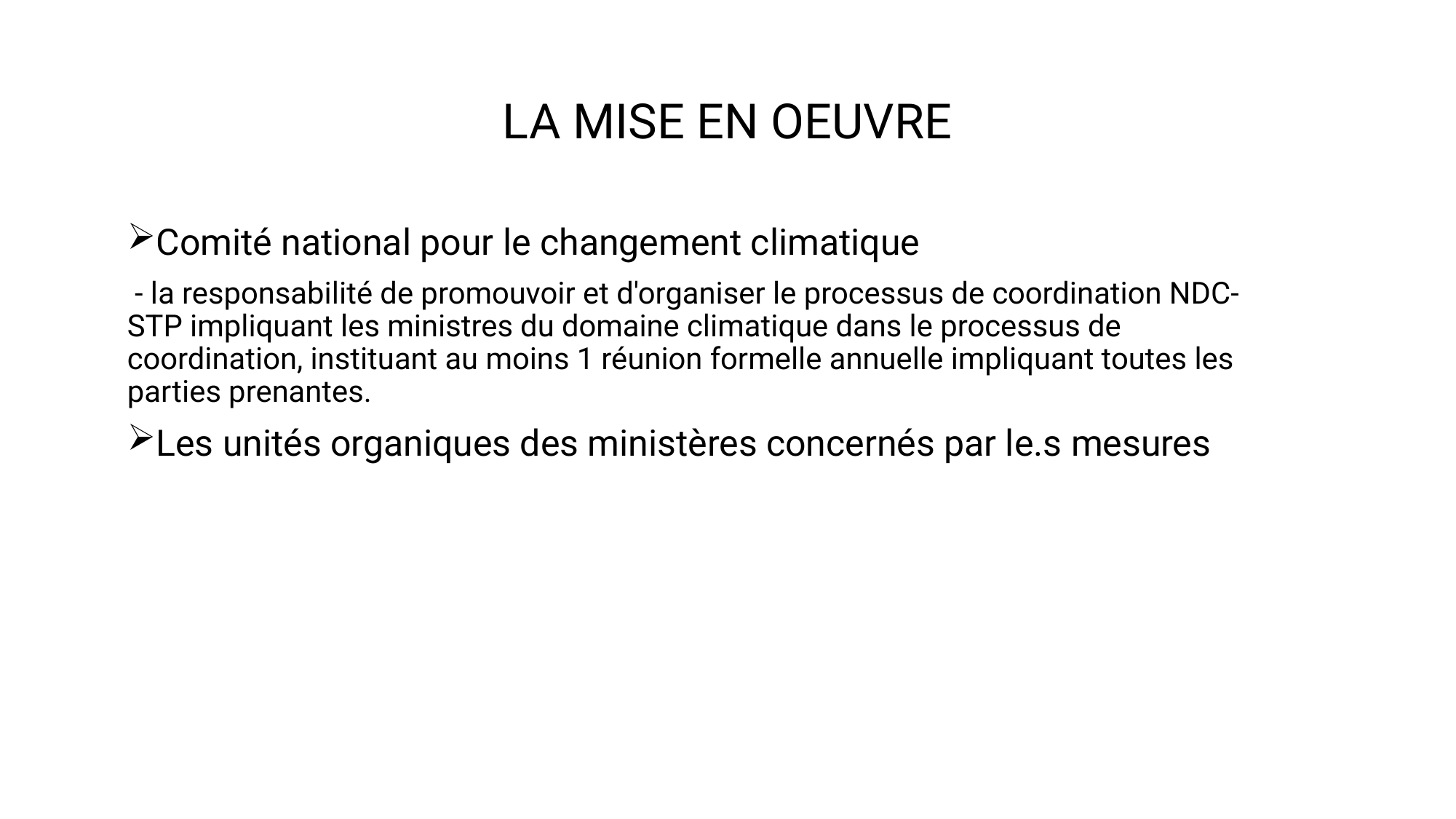

# LA MISE EN OEUVRE
Comité national pour le changement climatique
 - la responsabilité de promouvoir et d'organiser le processus de coordination NDC-STP impliquant les ministres du domaine climatique dans le processus de coordination, instituant au moins 1 réunion formelle annuelle impliquant toutes les parties prenantes.
Les unités organiques des ministères concernés par le.s mesures